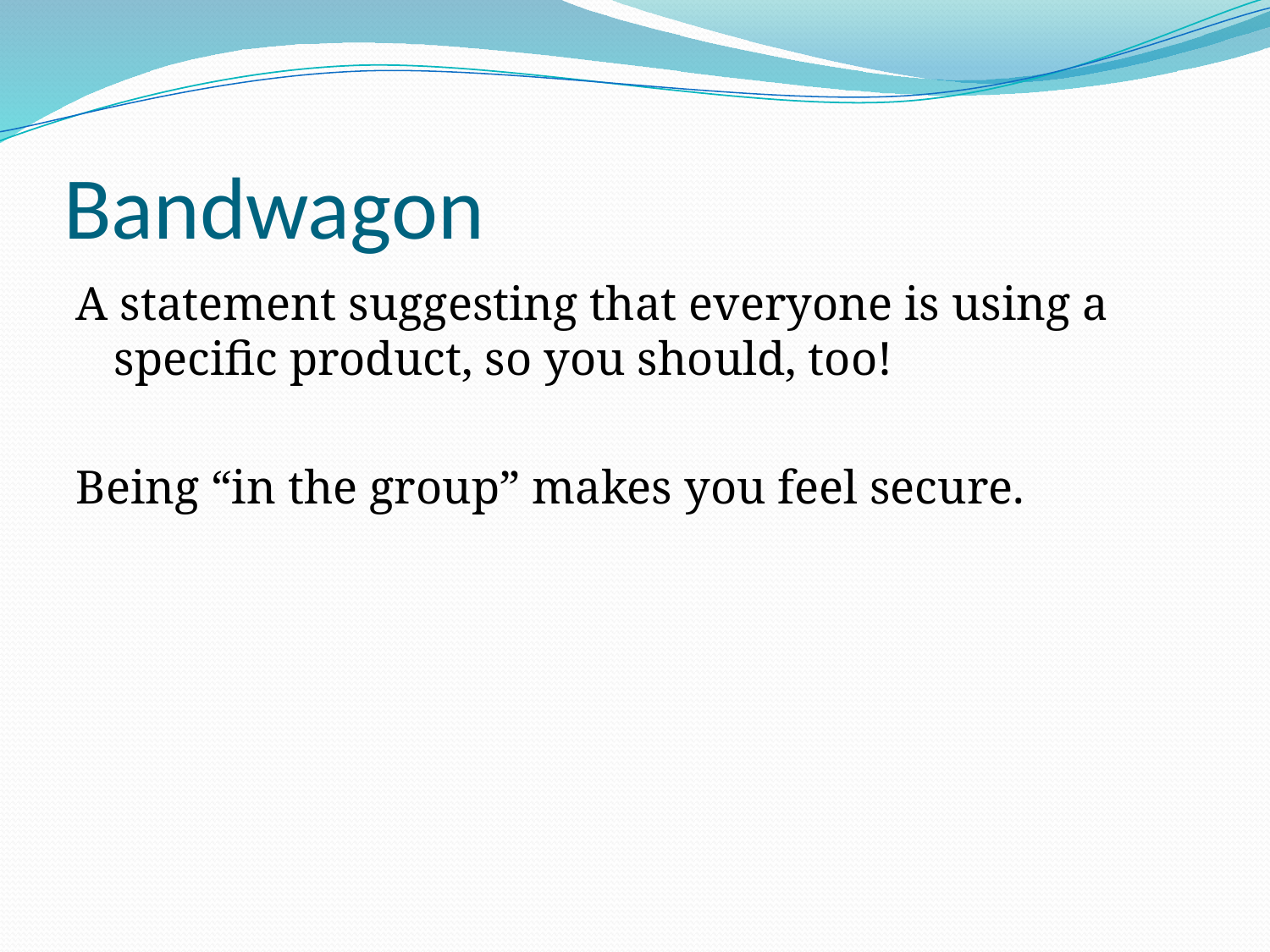

# Bandwagon
A statement suggesting that everyone is using a specific product, so you should, too!

Being “in the group” makes you feel secure.